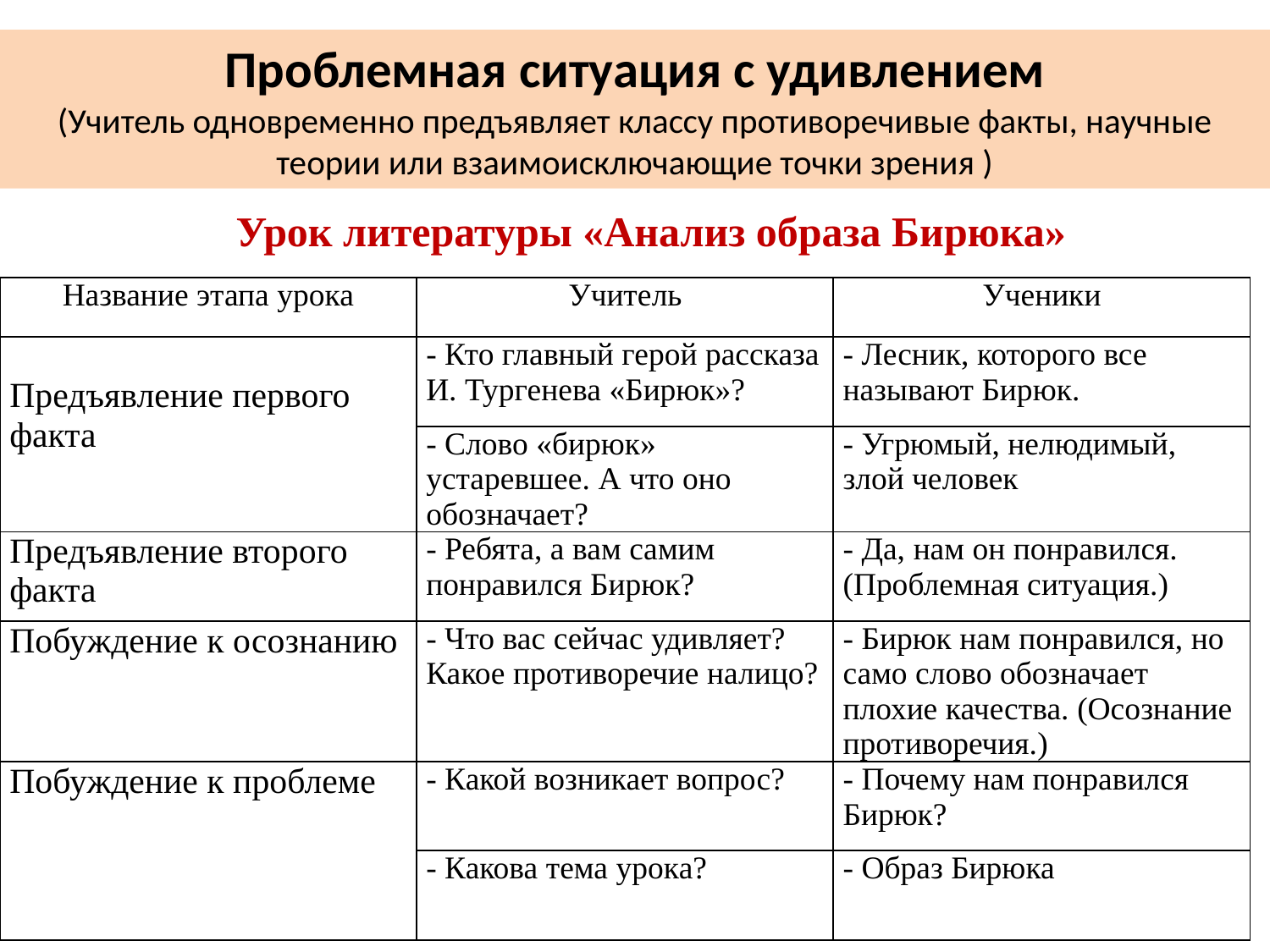

# Проблемная ситуация с удивлением (Учитель одновременно предъявляет классу противоречивые факты, научные теории или взаимоисключающие точки зрения )
Урок литературы «Анализ образа Бирюка»
| Название этапа урока | Учитель | Ученики |
| --- | --- | --- |
| Предъявление первого факта | - Кто главный герой рассказа И. Тургенева «Бирюк»? | - Лесник, которого все называют Бирюк. |
|  | - Слово «бирюк» устаревшее. А что оно обозначает? | - Угрюмый, нелюдимый, злой человек |
| Предъявление второго факта | - Ребята, а вам самим понравился Бирюк? | - Да, нам он понравился. (Проблемная ситуация.) |
| Побуждение к осознанию | - Что вас сейчас удивляет? Какое противоречие налицо? | - Бирюк нам понравился, но само слово обозначает плохие качества. (Осознание противоречия.) |
| Побуждение к проблеме | - Какой возникает вопрос? | - Почему нам понравился Бирюк? |
|  | - Какова тема урока? | - Образ Бирюка |